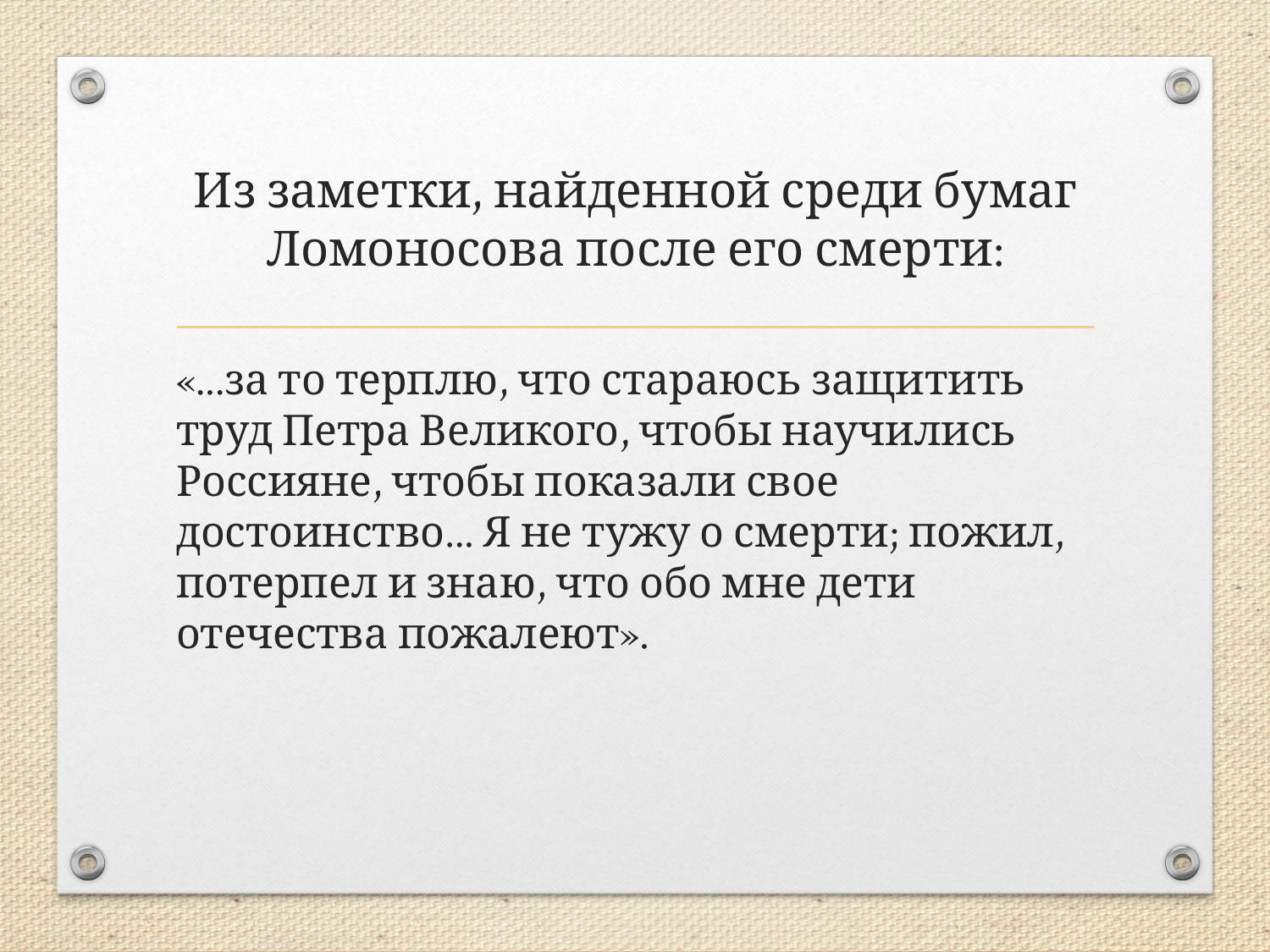

# Из заметки, найденной среди бумаг Ломоносова после его смерти:
«...за то терплю, что стараюсь защитить труд Петра Великого, чтобы научились Россияне, чтобы показали свое достоинство... Я не тужу о смерти; пожил, потерпел и знаю, что обо мне дети отечества пожалеют».